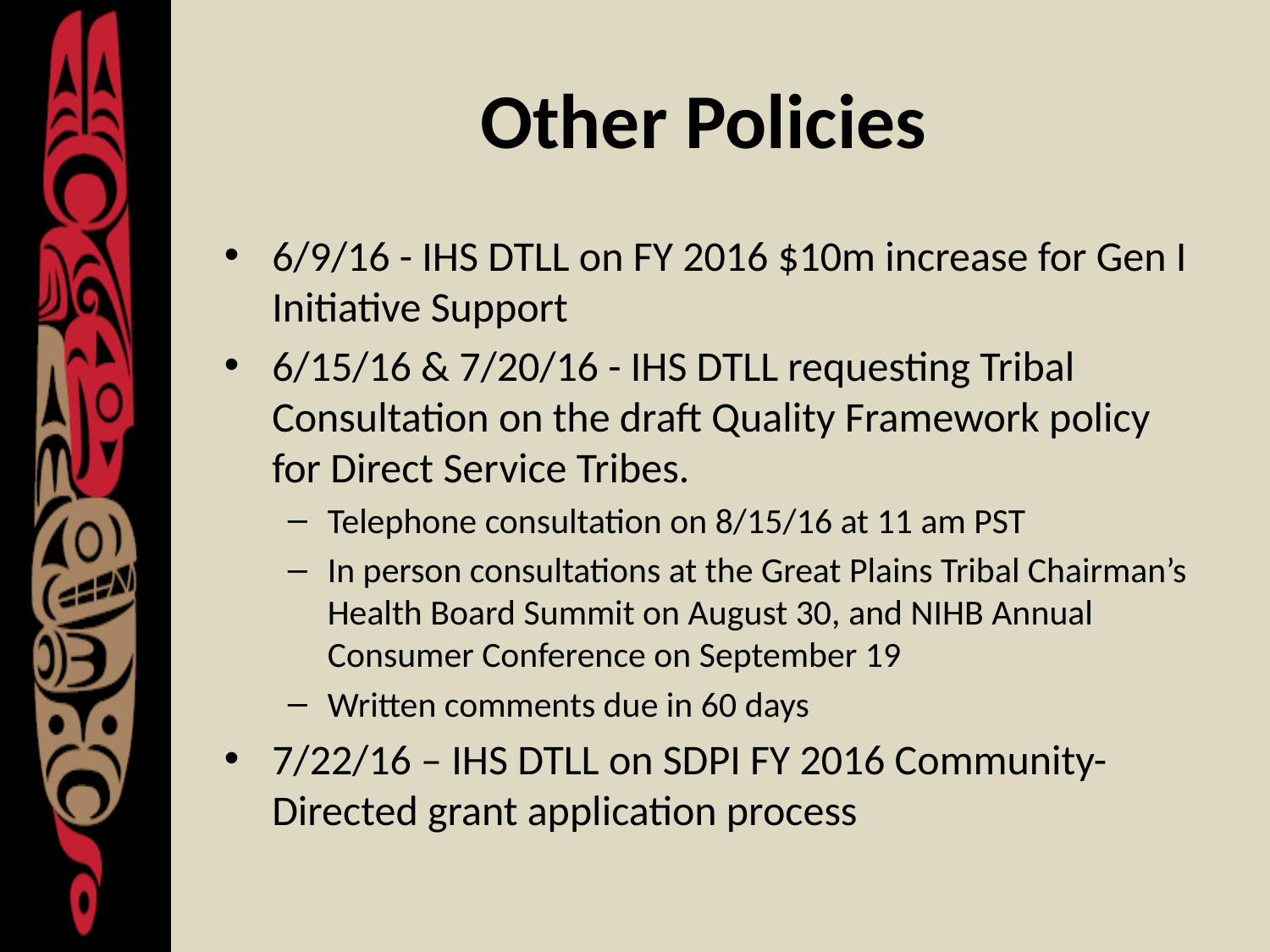

# Other Policies
6/9/16 - IHS DTLL on FY 2016 $10m increase for Gen I Initiative Support
6/15/16 & 7/20/16 - IHS DTLL requesting Tribal Consultation on the draft Quality Framework policy for Direct Service Tribes.
Telephone consultation on 8/15/16 at 11 am PST
In person consultations at the Great Plains Tribal Chairman’s Health Board Summit on August 30, and NIHB Annual Consumer Conference on September 19
Written comments due in 60 days
7/22/16 – IHS DTLL on SDPI FY 2016 Community-Directed grant application process